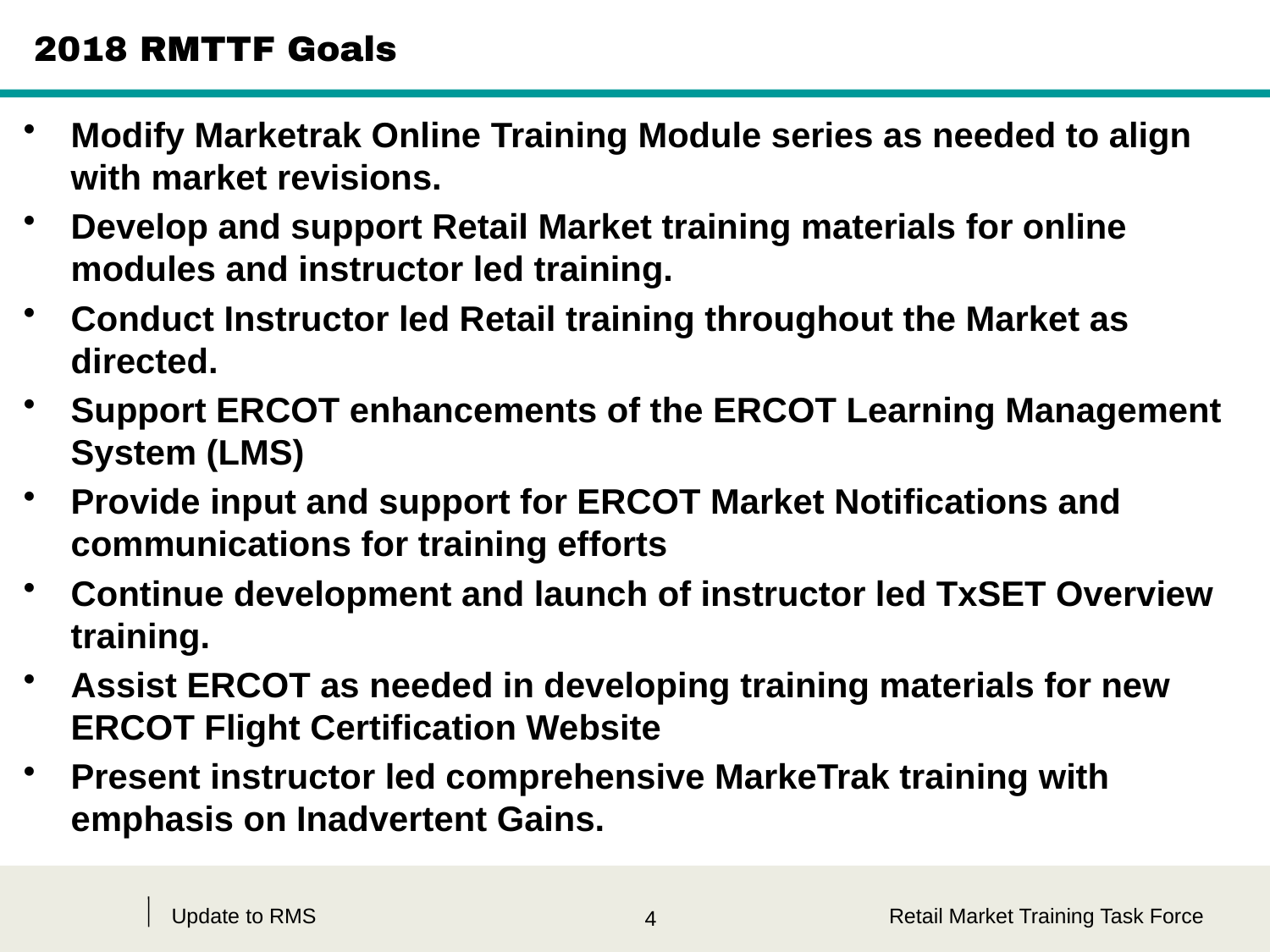

# 2018 RMTTF Goals
Modify Marketrak Online Training Module series as needed to align with market revisions.
Develop and support Retail Market training materials for online modules and instructor led training.
Conduct Instructor led Retail training throughout the Market as directed.
Support ERCOT enhancements of the ERCOT Learning Management System (LMS)
Provide input and support for ERCOT Market Notifications and communications for training efforts
Continue development and launch of instructor led TxSET Overview training.
Assist ERCOT as needed in developing training materials for new ERCOT Flight Certification Website
Present instructor led comprehensive MarkeTrak training with emphasis on Inadvertent Gains.

Update to RMS
Retail Market Training Task Force